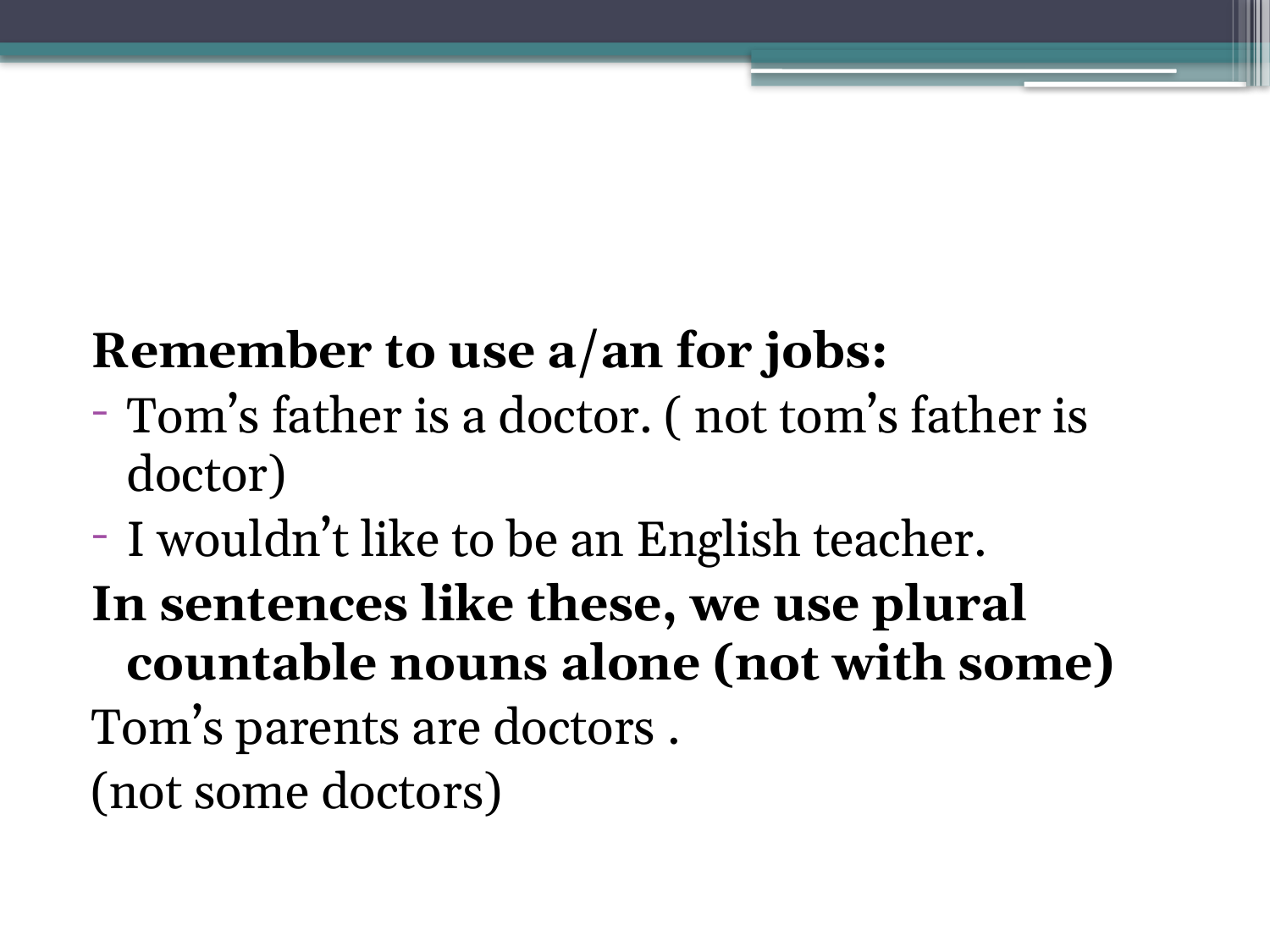

Remember to use a/an for jobs:
Tom’s father is a doctor. ( not tom’s father is doctor)
I wouldn’t like to be an English teacher.
In sentences like these, we use plural countable nouns alone (not with some)
Tom’s parents are doctors .
(not some doctors)